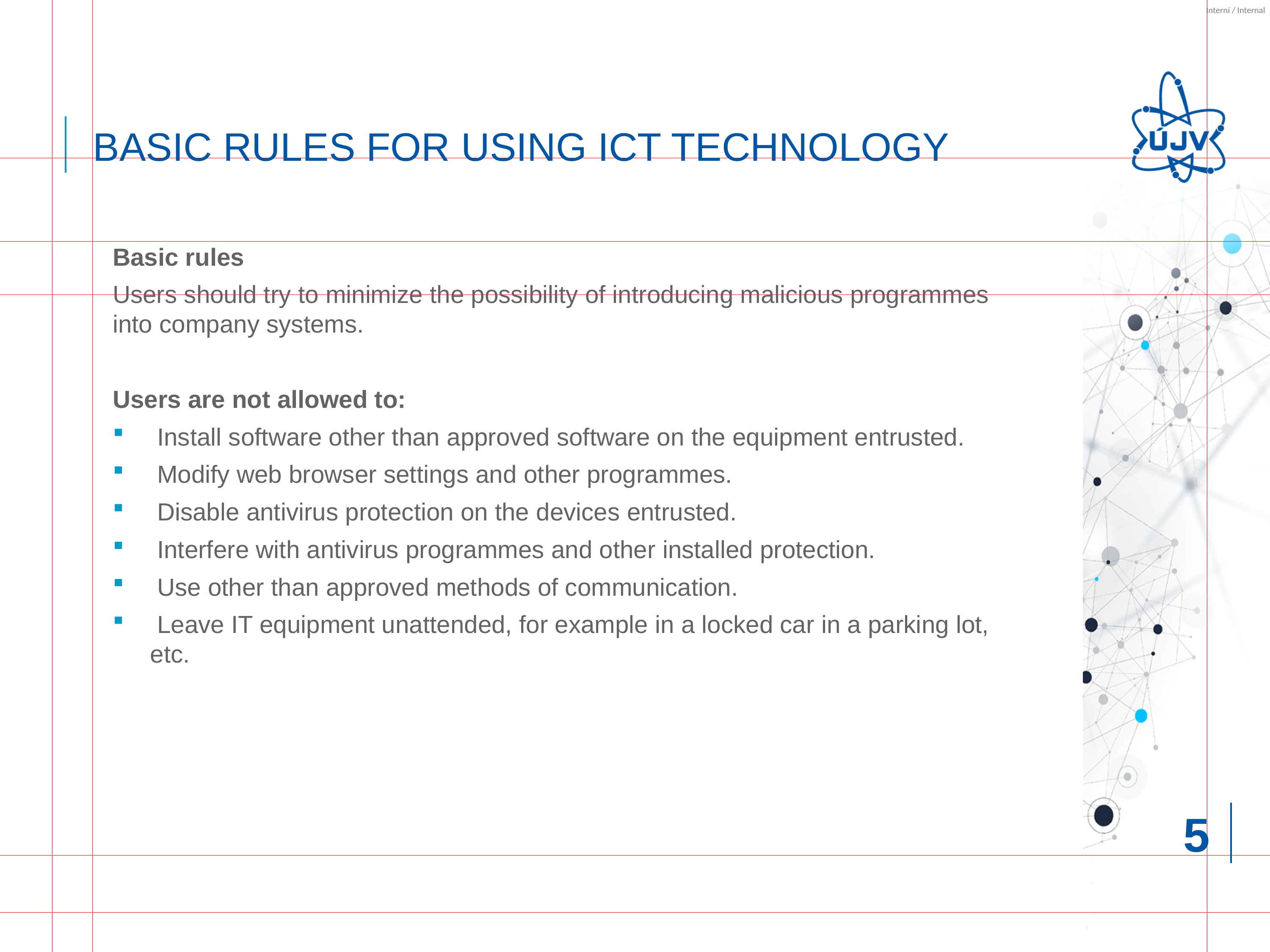

# Basic Rules for Using ICT Technology
Basic rules
Users should try to minimize the possibility of introducing malicious programmes into company systems.

Users are not allowed to:
 Install software other than approved software on the equipment entrusted.
 Modify web browser settings and other programmes.
 Disable antivirus protection on the devices entrusted.
 Interfere with antivirus programmes and other installed protection.
 Use other than approved methods of communication.
 Leave IT equipment unattended, for example in a locked car in a parking lot, etc.

5